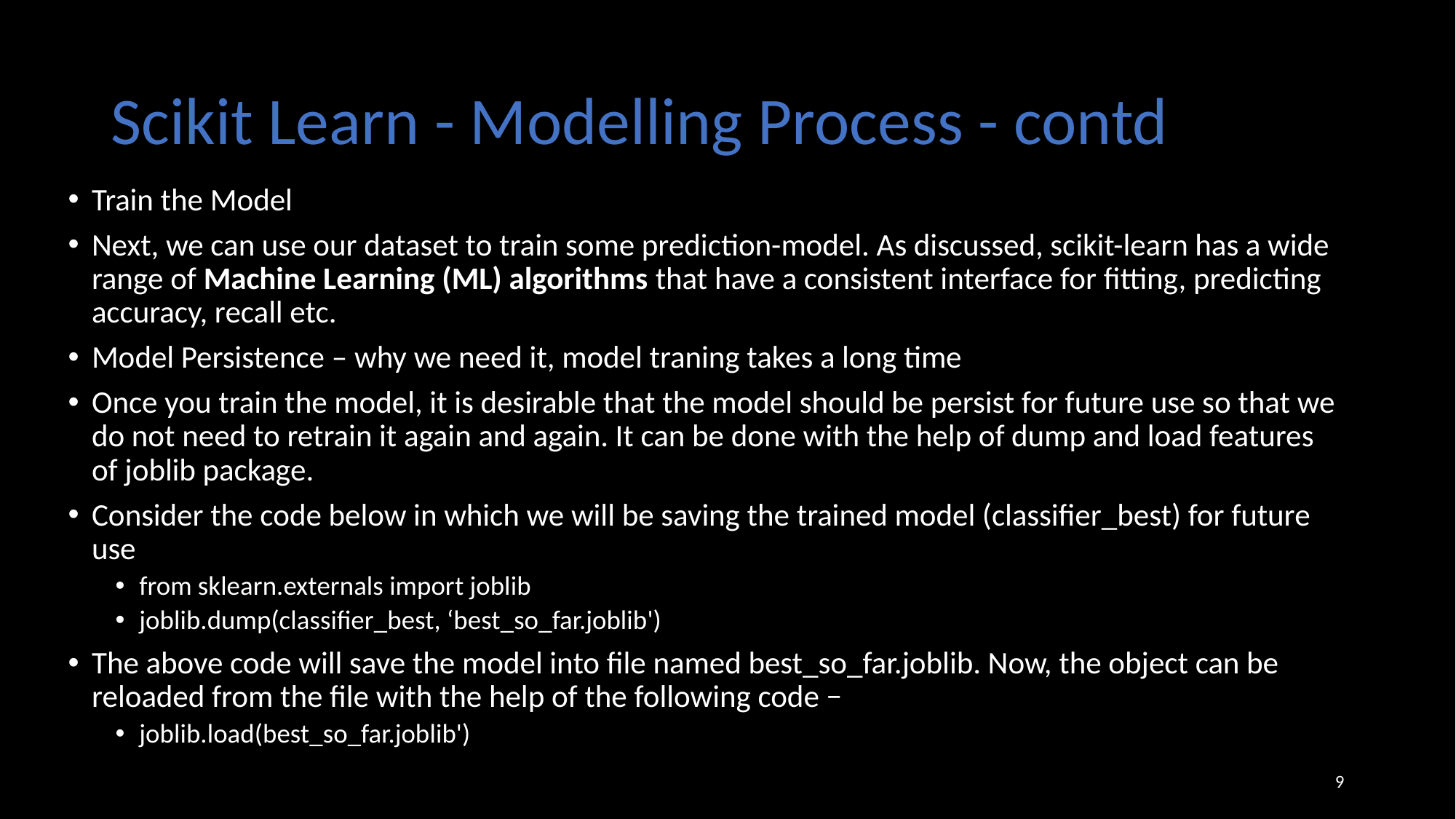

# Scikit Learn - Modelling Process - contd
Train the Model
Next, we can use our dataset to train some prediction-model. As discussed, scikit-learn has a wide range of Machine Learning (ML) algorithms that have a consistent interface for fitting, predicting accuracy, recall etc.
Model Persistence – why we need it, model traning takes a long time
Once you train the model, it is desirable that the model should be persist for future use so that we do not need to retrain it again and again. It can be done with the help of dump and load features of joblib package.
Consider the code below in which we will be saving the trained model (classifier_best) for future use
from sklearn.externals import joblib
joblib.dump(classifier_best, ‘best_so_far.joblib')
The above code will save the model into file named best_so_far.joblib. Now, the object can be reloaded from the file with the help of the following code −
joblib.load(best_so_far.joblib')
9